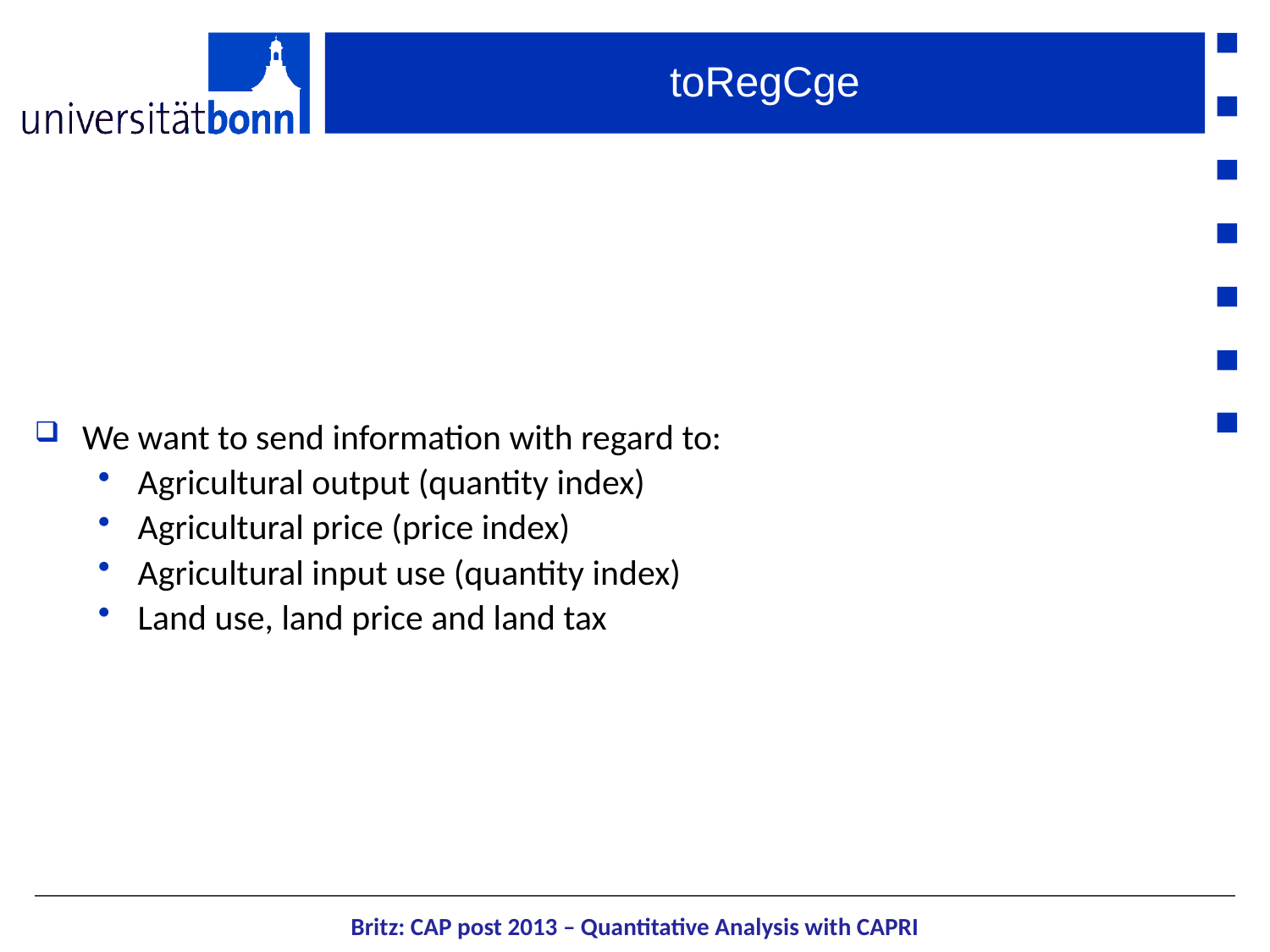

# toRegCge
We want to send information with regard to:
Agricultural output (quantity index)
Agricultural price (price index)
Agricultural input use (quantity index)
Land use, land price and land tax
Britz: CAP post 2013 – Quantitative Analysis with CAPRI